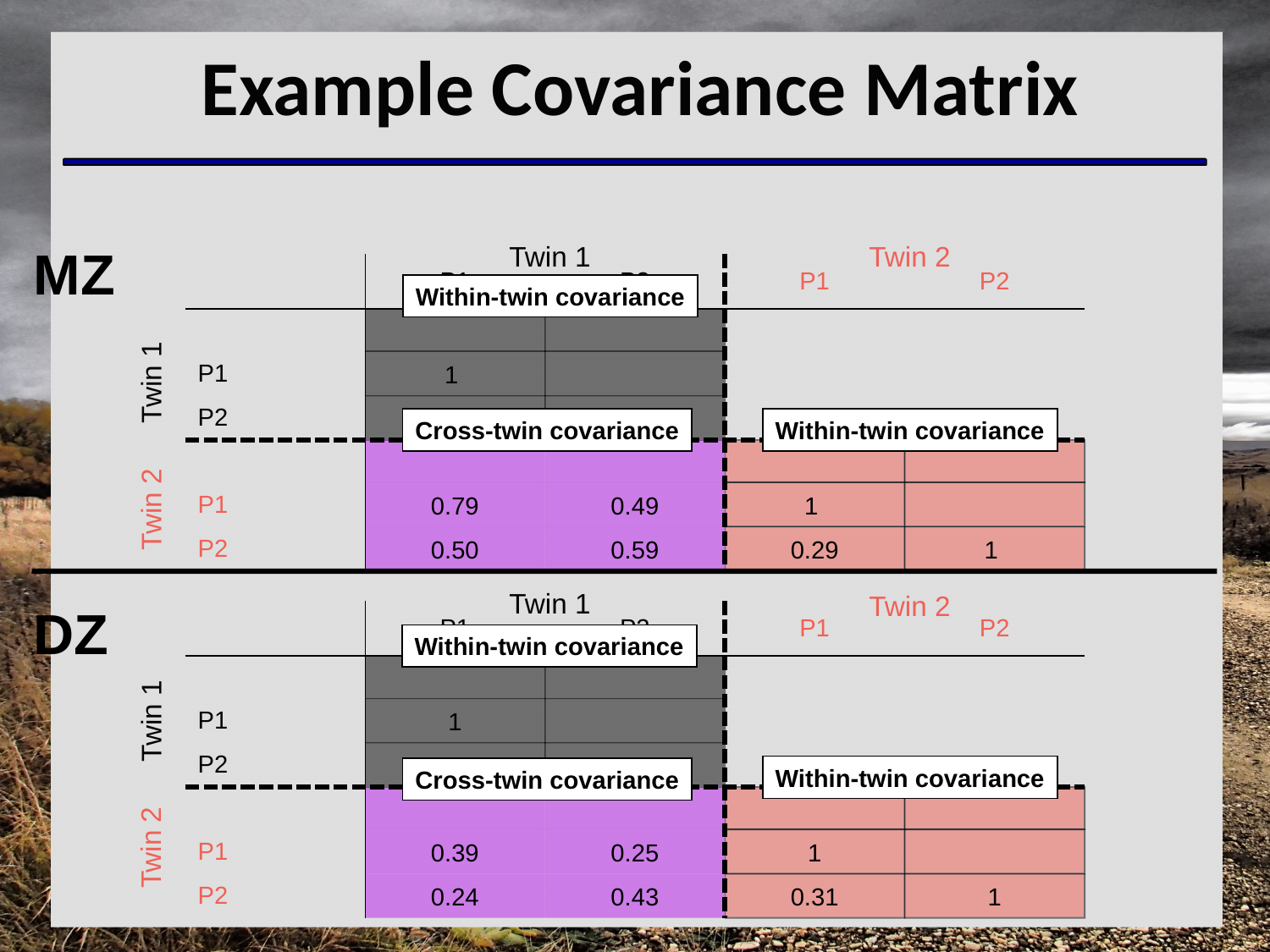

# Example Covariance Matrix

MZ
Twin 1
Twin 2
|  | P1 | P2 | P1 | P2 |
| --- | --- | --- | --- | --- |
|  |  |  |  |  |
| P1 | 1 |  |  |  |
| P2 | .30 | 1 |  |  |
|  |  |  |  |  |
| P1 | 0.79 | 0.49 | 1 |  |
| P2 | 0.50 | 0.59 | 0.29 | 1 |
Within-twin covariance
Twin 1
Cross-twin covariance
Within-twin covariance
Twin 2

Twin 1
Twin 2
DZ
|  | P1 | P2 | P1 | P2 |
| --- | --- | --- | --- | --- |
|  |  |  |  |  |
| P1 | 1 |  |  |  |
| P2 | 0.30 | 1 |  |  |
|  |  |  |  |  |
| P1 | 0.39 | 0.25 | 1 |  |
| P2 | 0.24 | 0.43 | 0.31 | 1 |
Within-twin covariance
Twin 1
Within-twin covariance
Cross-twin covariance
Twin 2